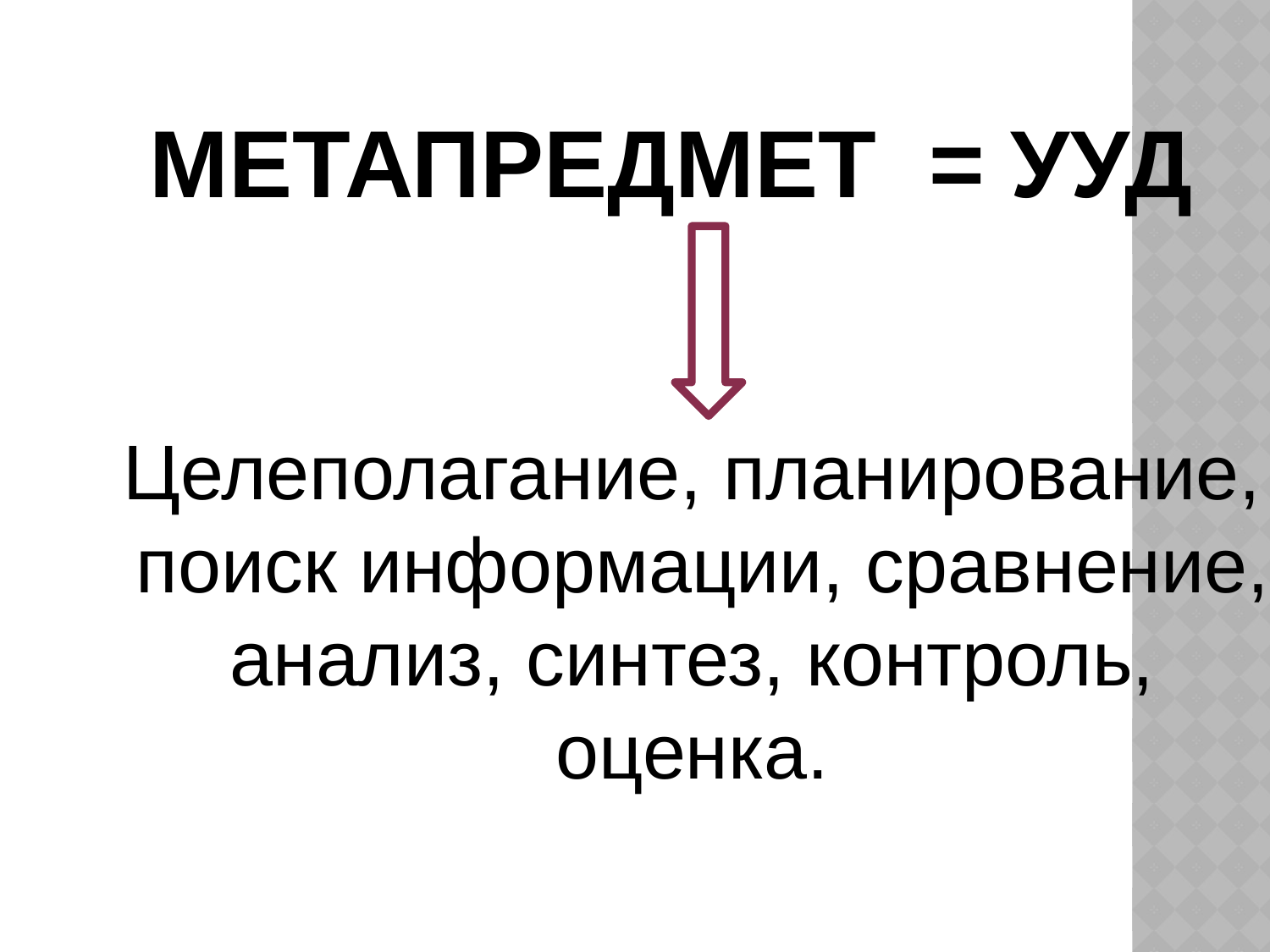

МЕТАПРЕДМЕТ  = УУД

Целеполагание, планирование,
поиск информации, сравнение,
анализ, синтез, контроль,
оценка.